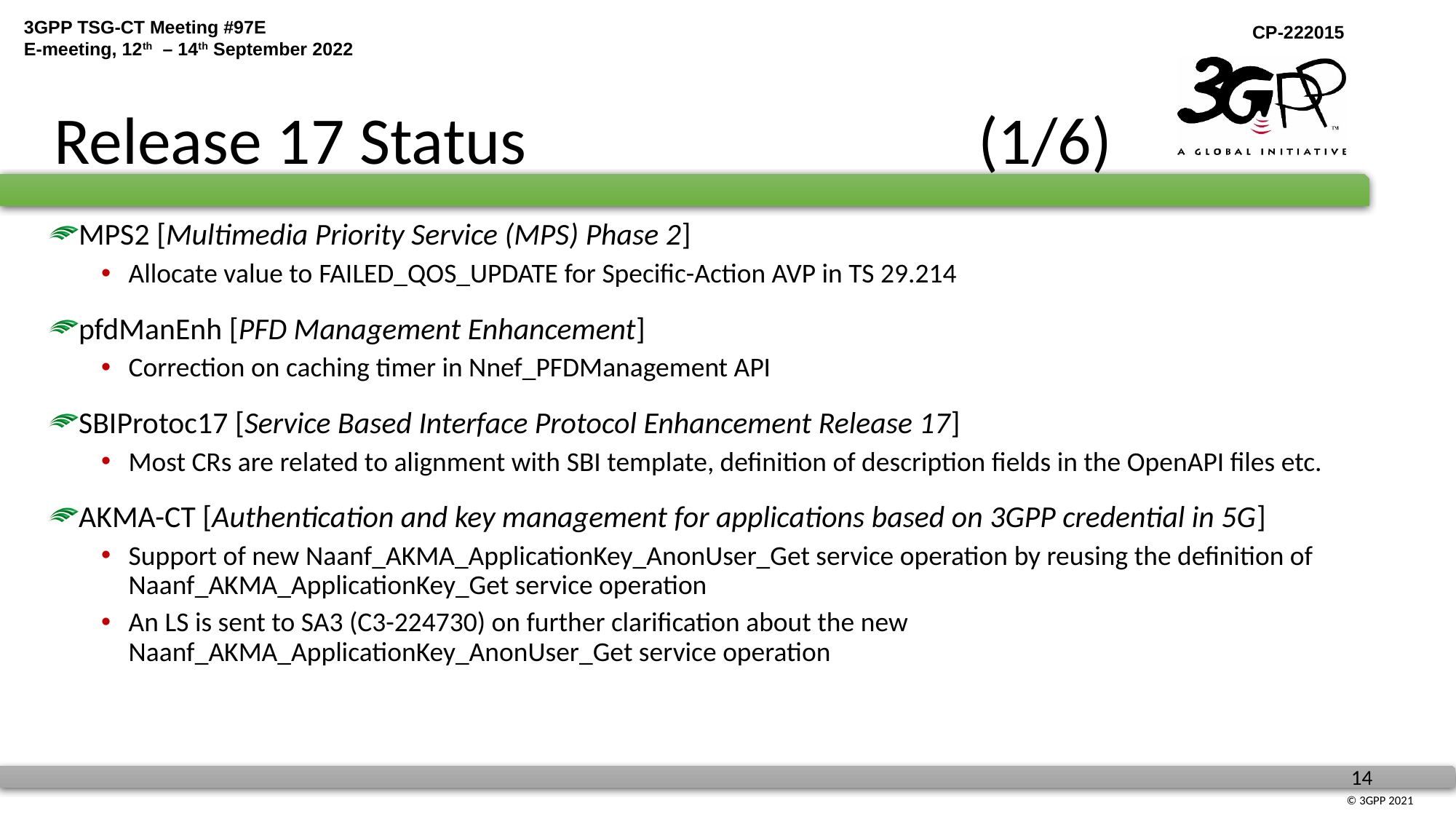

# Release 17 Status                              (1/6)
MPS2 [Multimedia Priority Service (MPS) Phase 2]
Allocate value to FAILED_QOS_UPDATE for Specific-Action AVP in TS 29.214
pfdManEnh [PFD Management Enhancement]
Correction on caching timer in Nnef_PFDManagement API
SBIProtoc17 [Service Based Interface Protocol Enhancement Release 17]
Most CRs are related to alignment with SBI template, definition of description fields in the OpenAPI files etc.
AKMA-CT [Authentication and key management for applications based on 3GPP credential in 5G]
Support of new Naanf_AKMA_ApplicationKey_AnonUser_Get service operation by reusing the definition of Naanf_AKMA_ApplicationKey_Get service operation
An LS is sent to SA3 (C3-224730) on further clarification about the new Naanf_AKMA_ApplicationKey_AnonUser_Get service operation